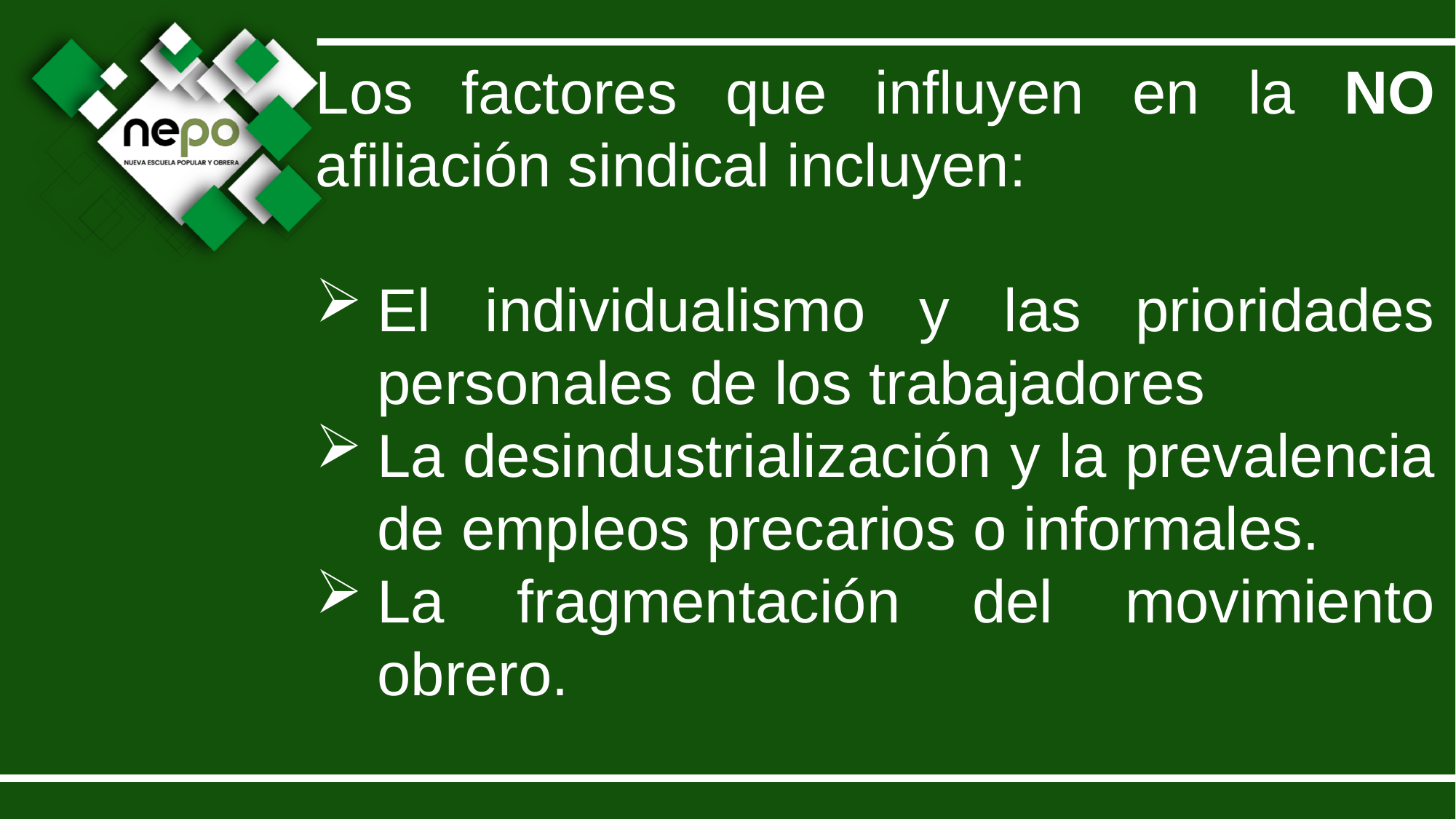

Los factores que influyen en la NO afiliación sindical incluyen:

El individualismo y las prioridades personales de los trabajadores
La desindustrialización y la prevalencia de empleos precarios o informales.
La fragmentación del movimiento obrero.